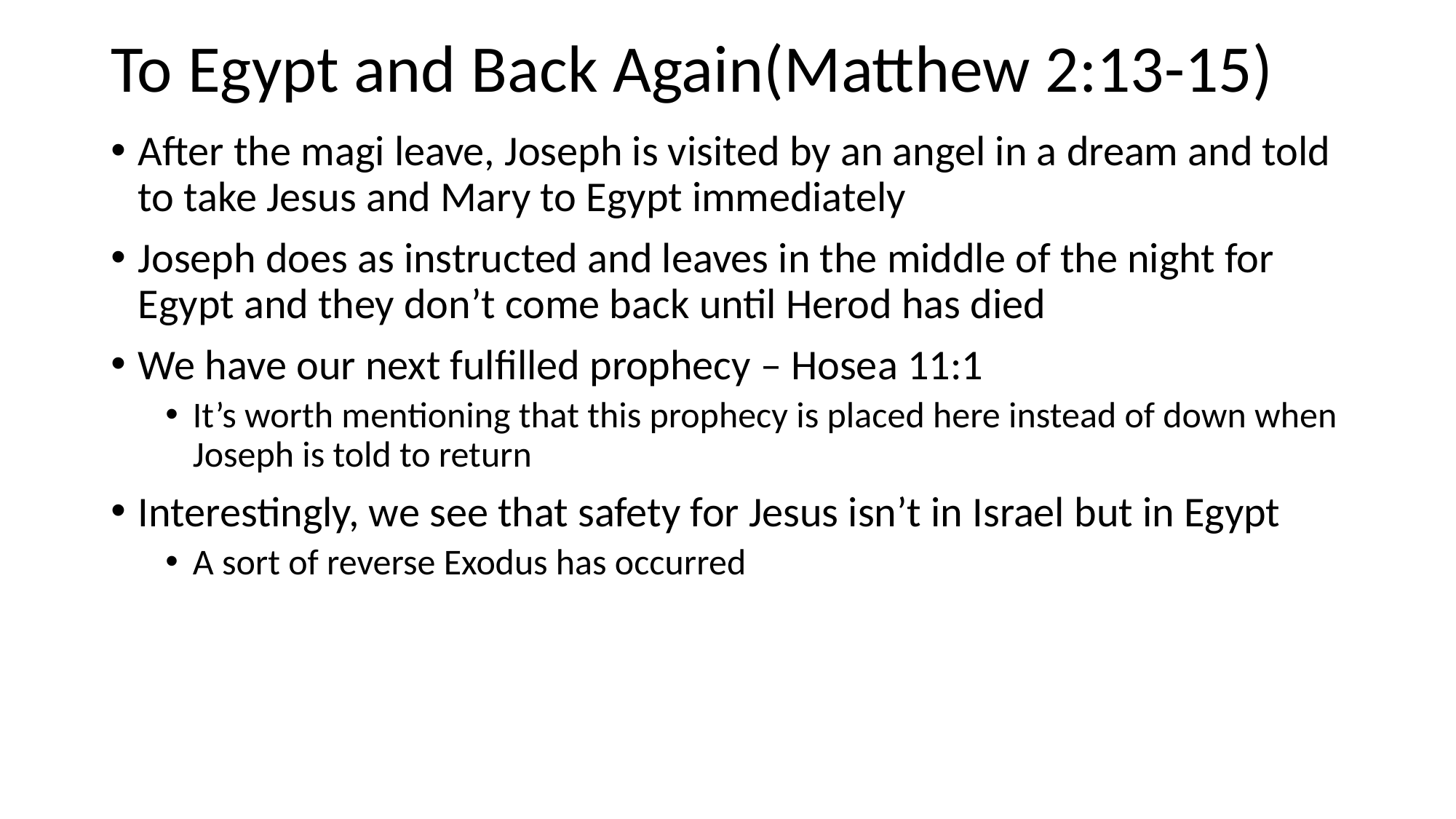

# To Egypt and Back Again(Matthew 2:13-15)
After the magi leave, Joseph is visited by an angel in a dream and told to take Jesus and Mary to Egypt immediately
Joseph does as instructed and leaves in the middle of the night for Egypt and they don’t come back until Herod has died
We have our next fulfilled prophecy – Hosea 11:1
It’s worth mentioning that this prophecy is placed here instead of down when Joseph is told to return
Interestingly, we see that safety for Jesus isn’t in Israel but in Egypt
A sort of reverse Exodus has occurred